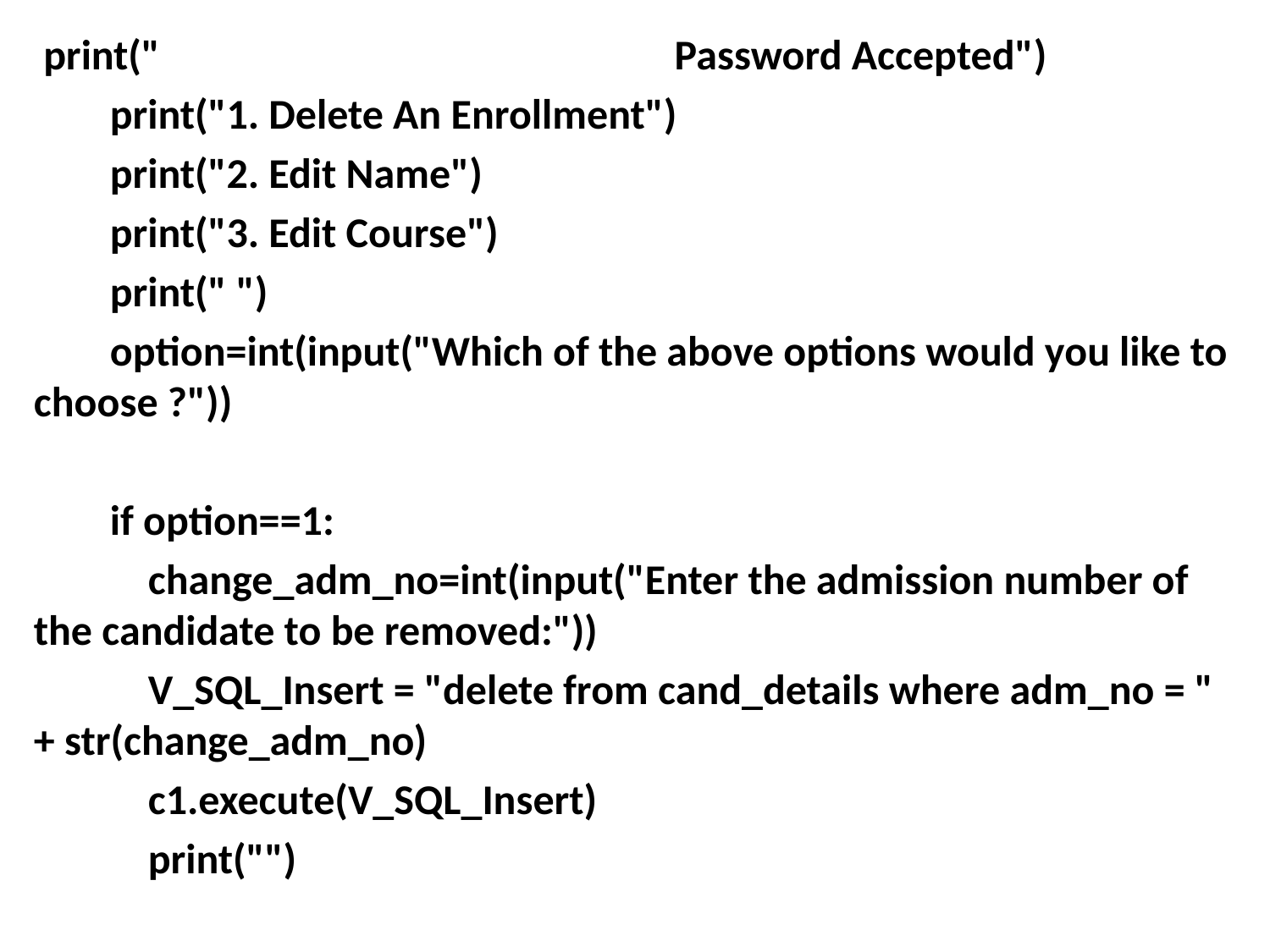

print("                                                      Password Accepted")
        print("1. Delete An Enrollment")
        print("2. Edit Name")
        print("3. Edit Course")
        print(" ")
        option=int(input("Which of the above options would you like to choose ?"))

        if option==1:
            change_adm_no=int(input("Enter the admission number of the candidate to be removed:"))
            V_SQL_Insert = "delete from cand_details where adm_no = " + str(change_adm_no)
            c1.execute(V_SQL_Insert)
            print("")